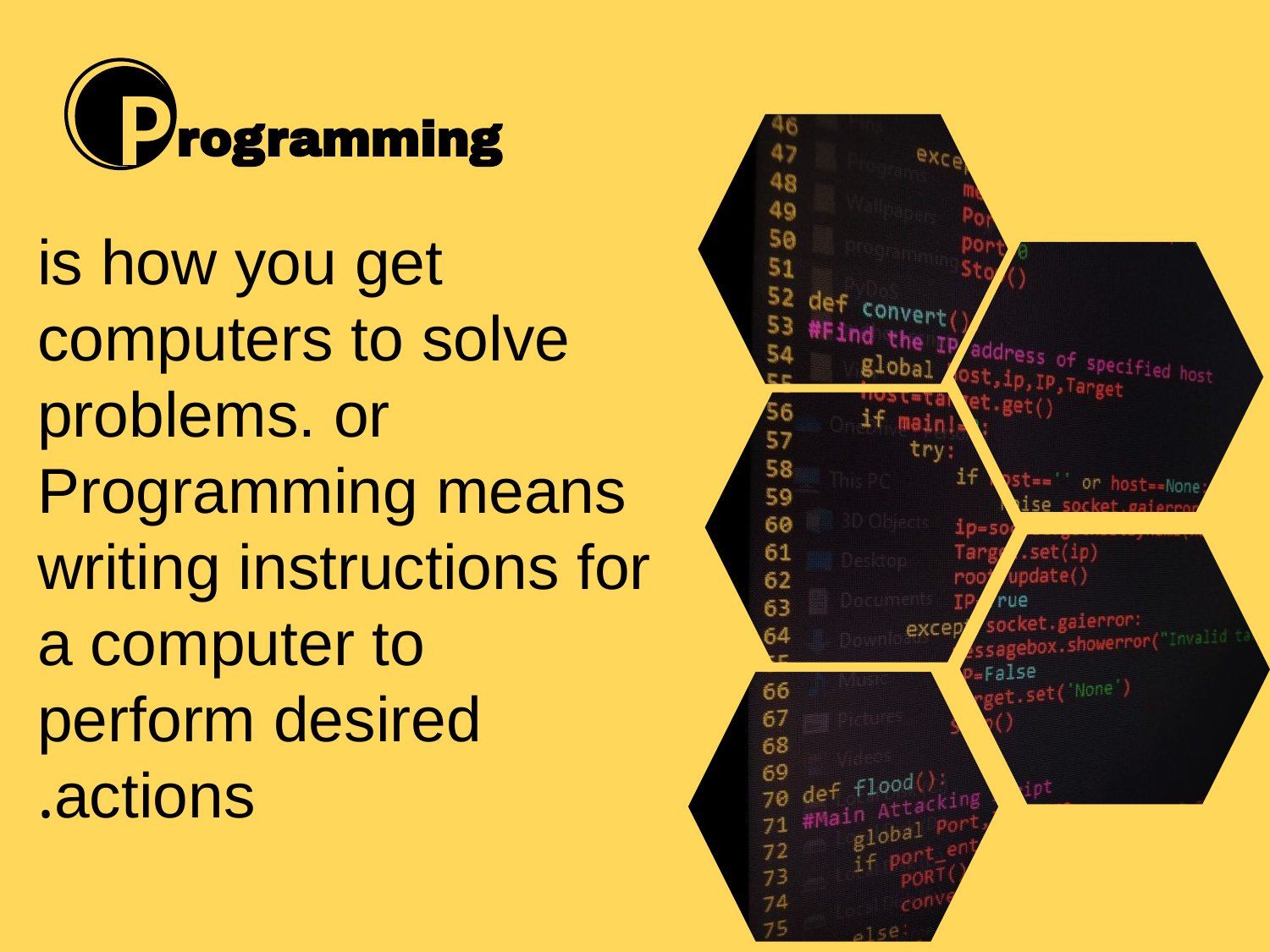

P

rogramming

is how you get computers to solve problems. or Programming means writing instructions for a computer to perform desired actions.